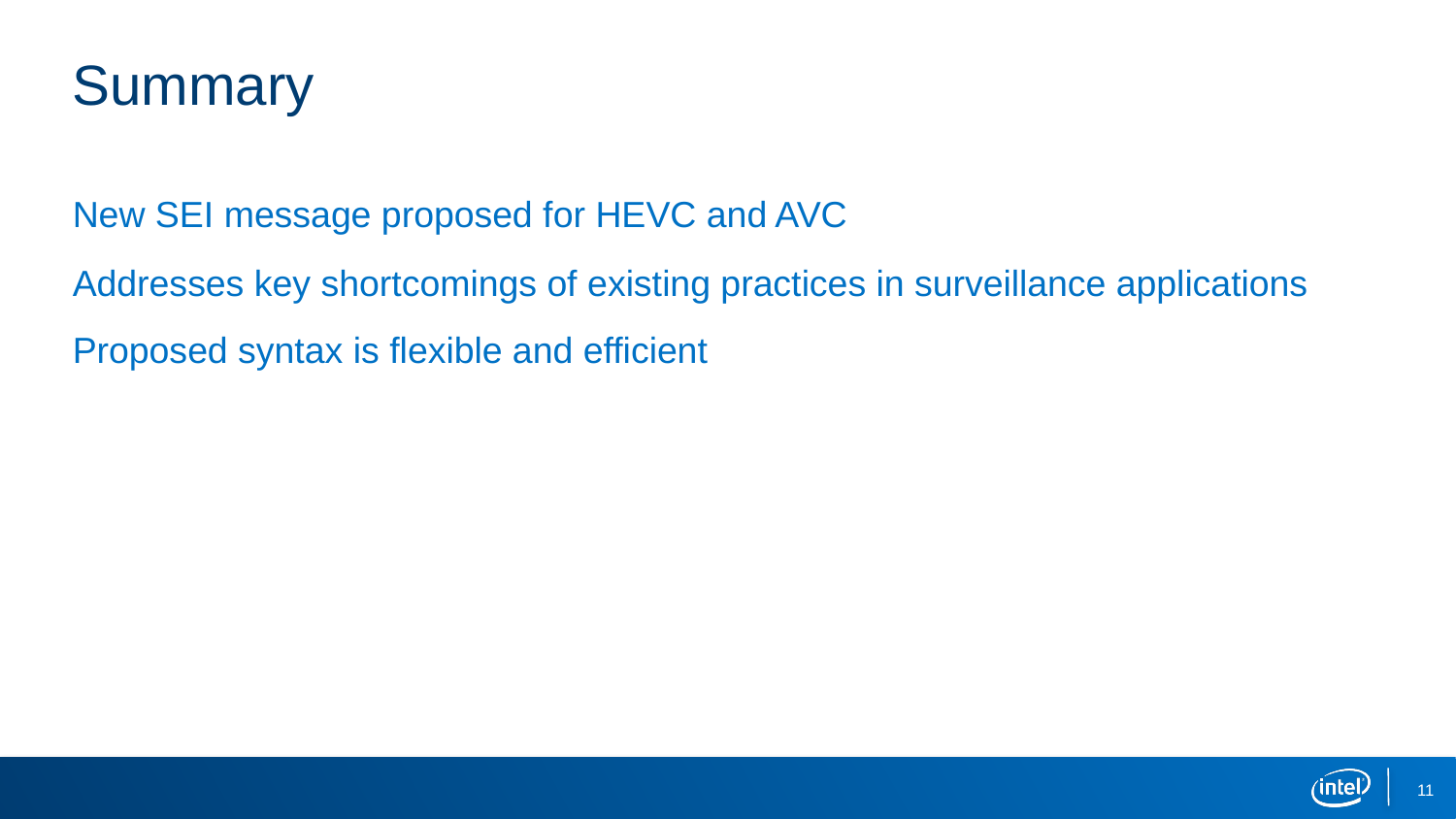

# Summary
New SEI message proposed for HEVC and AVC
Addresses key shortcomings of existing practices in surveillance applications
Proposed syntax is flexible and efficient

11